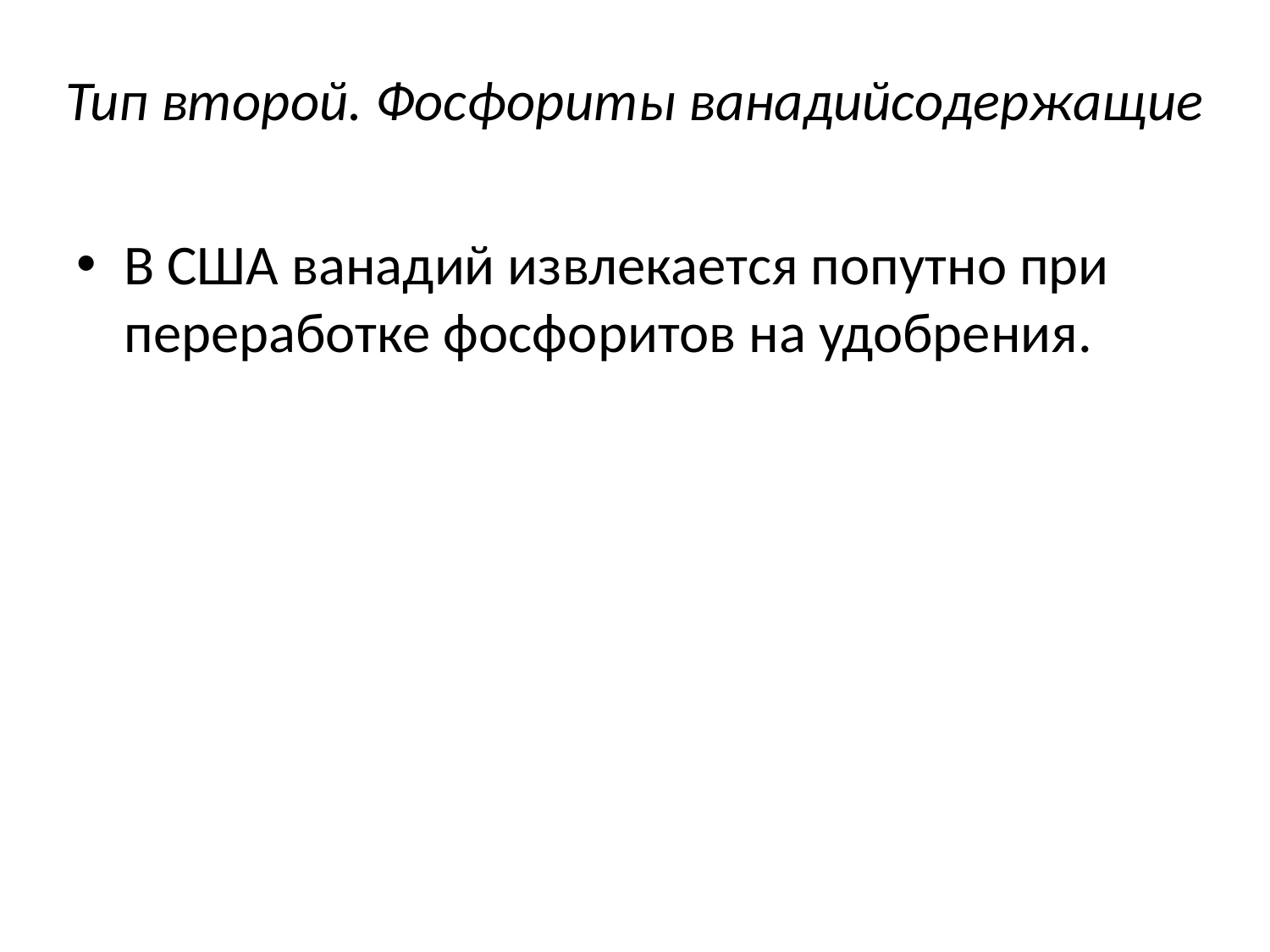

# Тип второй. Фосфориты ванадийсодержащие
В США ванадий извлекается попутно при переработке фосфо­ритов на удобрения.